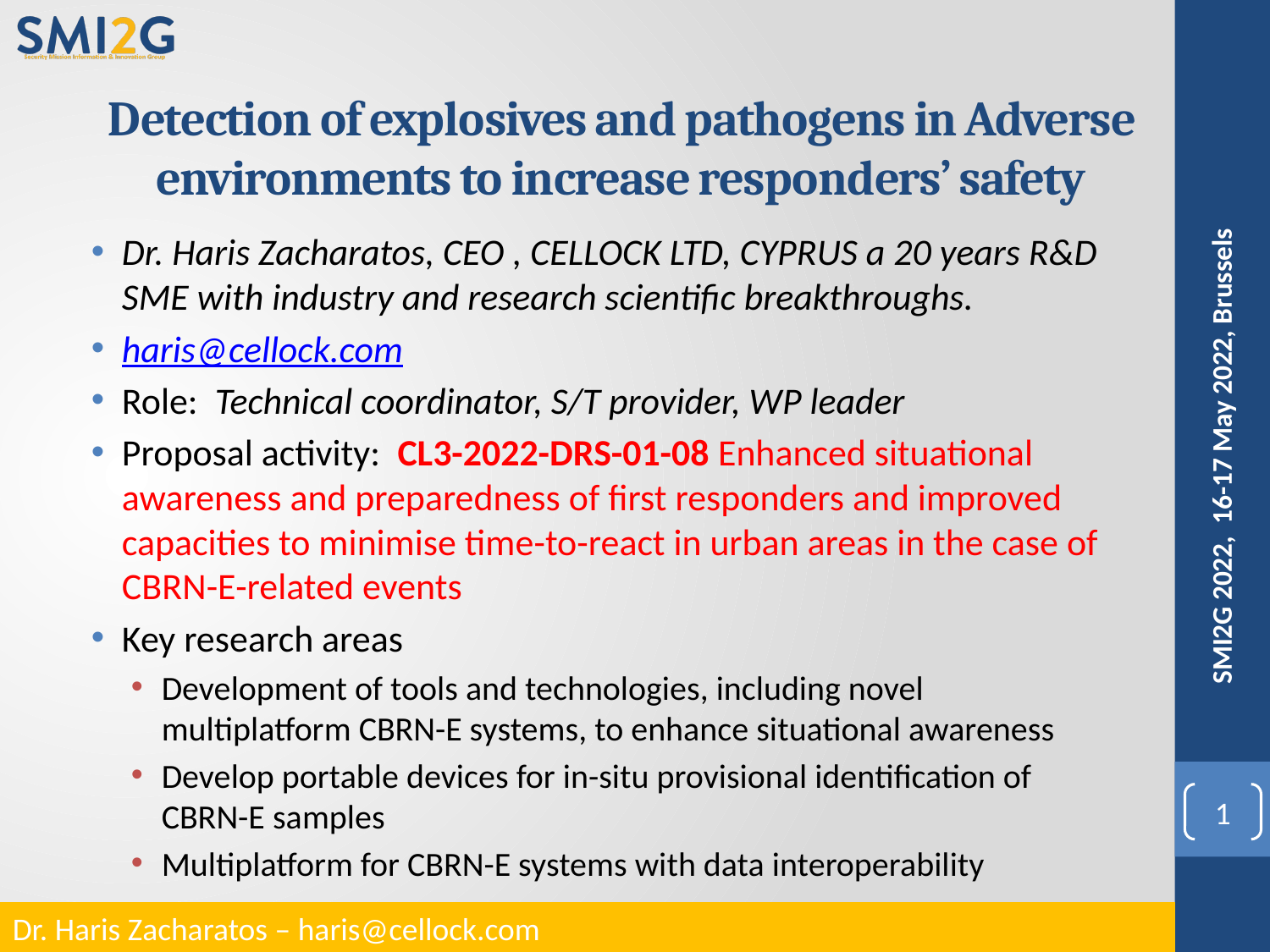

# Detection of explosives and pathogens in Adverse environments to increase responders’ safety
Dr. Haris Zacharatos, CEO , CELLOCK LTD, CYPRUS a 20 years R&D SME with industry and research scientific breakthroughs.
haris@cellock.com
Role:  Technical coordinator, S/T provider, WP leader
Proposal activity:  CL3-2022-DRS-01-08 Enhanced situational awareness and preparedness of first responders and improved capacities to minimise time-to-react in urban areas in the case of CBRN-E-related events
Key research areas
Development of tools and technologies, including novel multiplatform CBRN-E systems, to enhance situational awareness
Develop portable devices for in-situ provisional identification of CBRN-E samples
Multiplatform for CBRN-E systems with data interoperability

SMI2G 2022,  16-17 May 2022, Brussels
1
Dr. Haris Zacharatos – haris@cellock.com